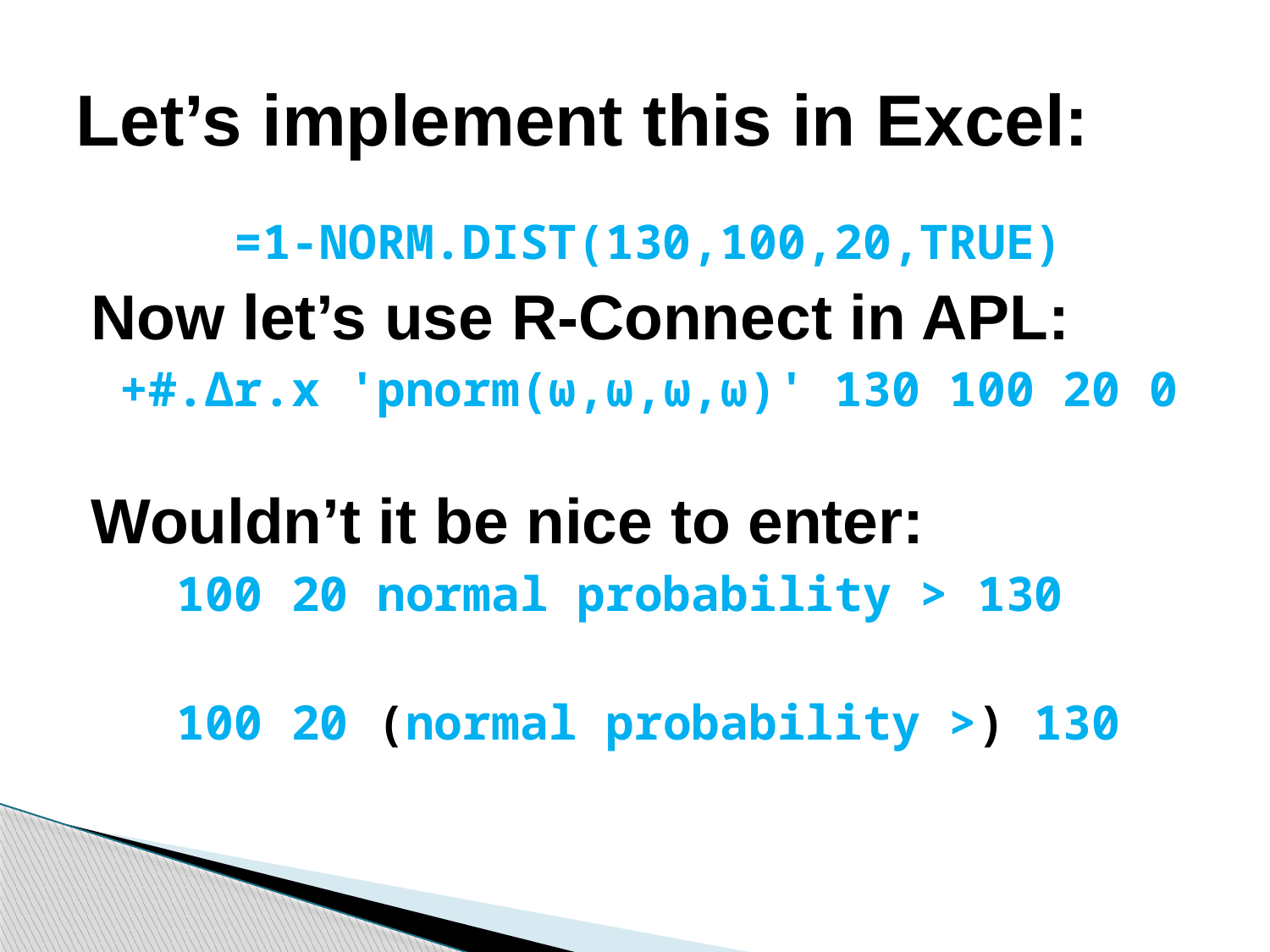

# Let’s implement this in Excel:
     =1-NORM.DIST(130,100,20,TRUE)
Now let’s use R-Connect in APL:
 +#.∆r.x 'pnorm(⍵,⍵,⍵,⍵)' 130 100 20 0
Wouldn’t it be nice to enter:
   100 20 normal probability > 130

   100 20 (normal probability >) 130